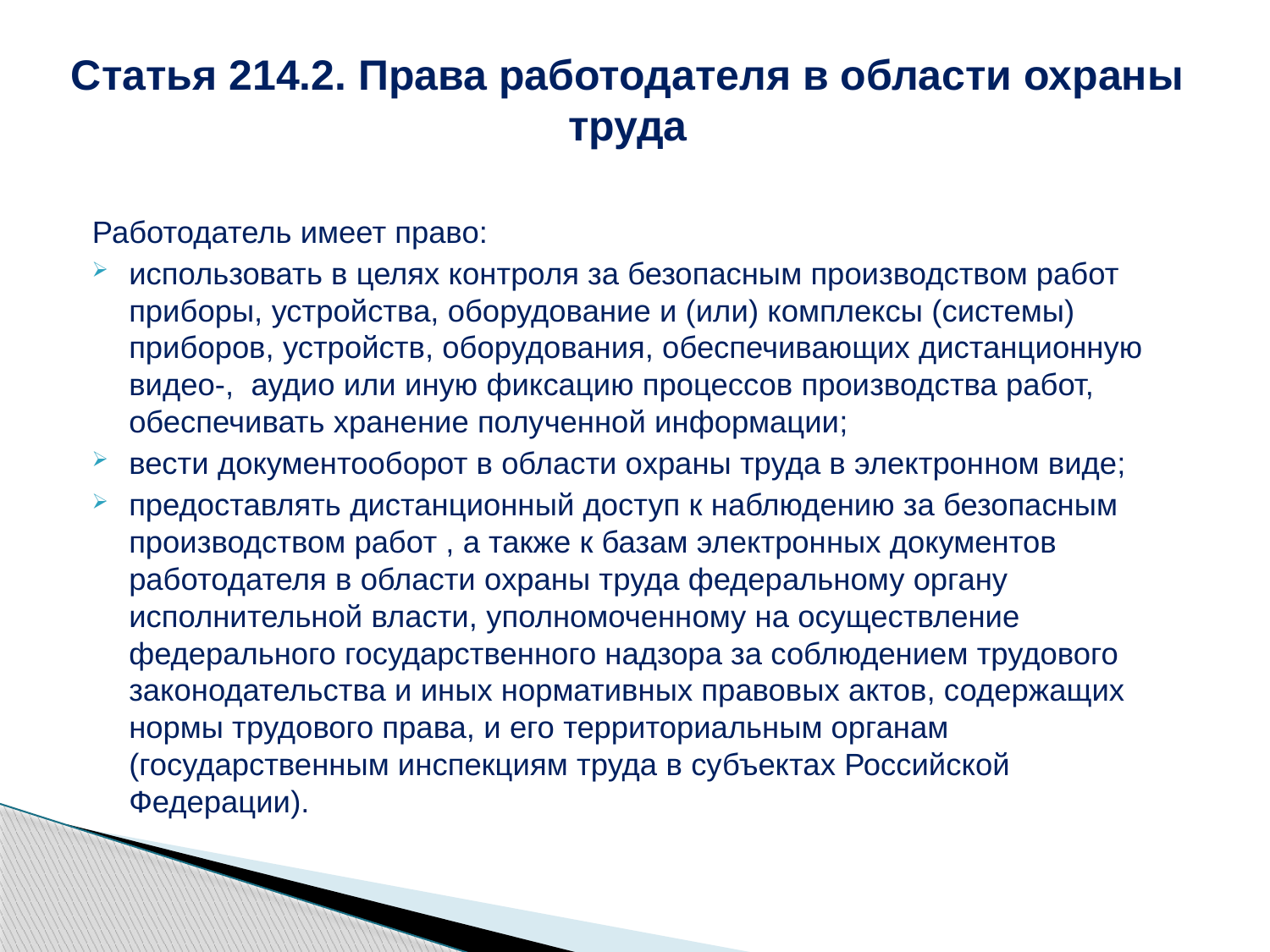

# Статья 214.2. Права работодателя в области охраны труда
Работодатель имеет право:
использовать в целях контроля за безопасным производством работ приборы, устройства, оборудование и (или) комплексы (системы) приборов, устройств, оборудования, обеспечивающих дистанционную видео-,  аудио или иную фиксацию процессов производства работ, обеспечивать хранение полученной информации;
вести документооборот в области охраны труда в электронном виде;
предоставлять дистанционный доступ к наблюдению за безопасным производством работ , а также к базам электронных документов работодателя в области охраны труда федеральному органу исполнительной власти, уполномоченному на осуществление федерального государственного надзора за соблюдением трудового законодательства и иных нормативных правовых актов, содержащих нормы трудового права, и его территориальным органам (государственным инспекциям труда в субъектах Российской Федерации).